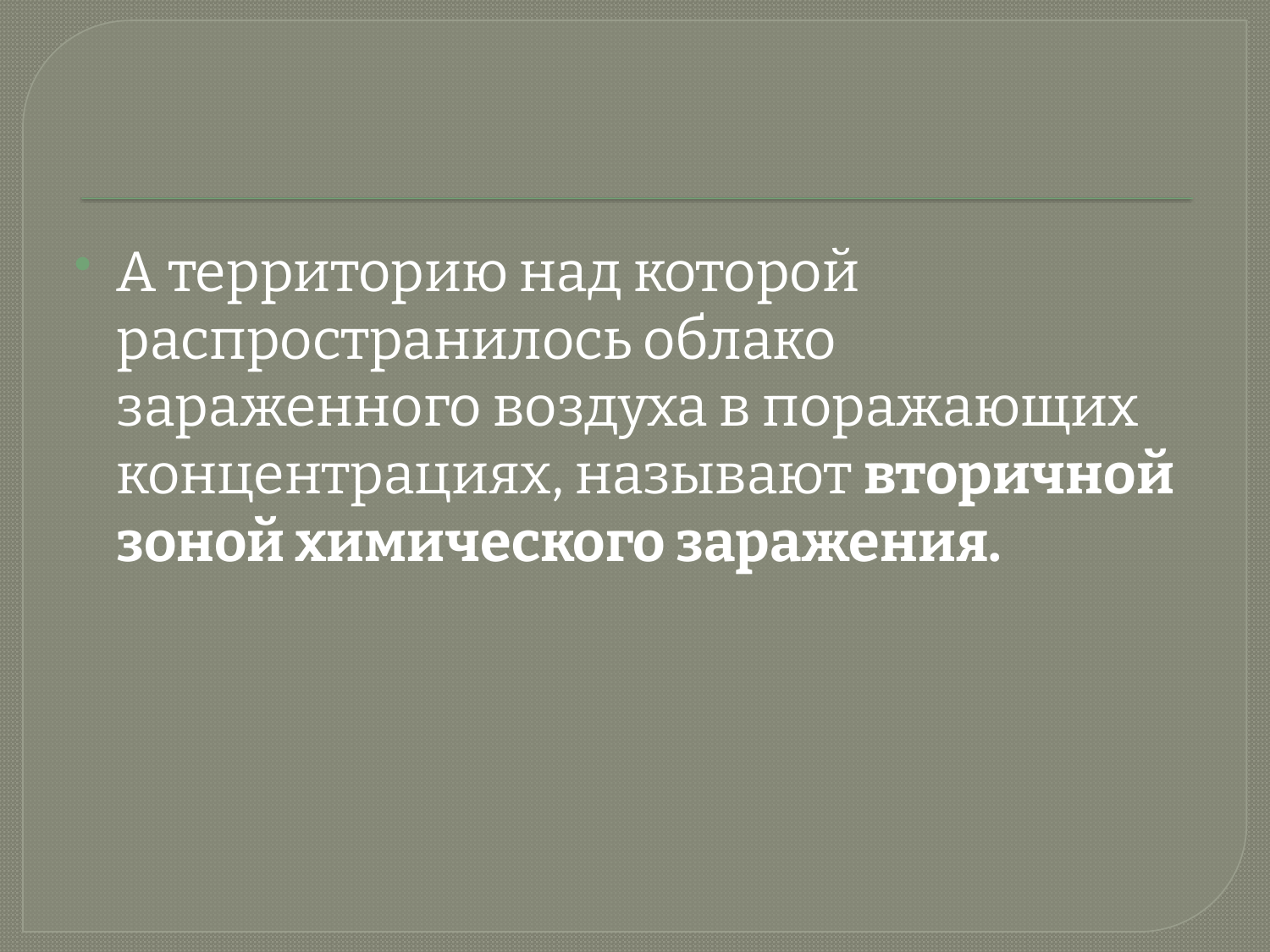

#
А территорию над которой распространилось облако зараженного воздуха в поражающих концентрациях, называют вторичной зоной химического заражения.